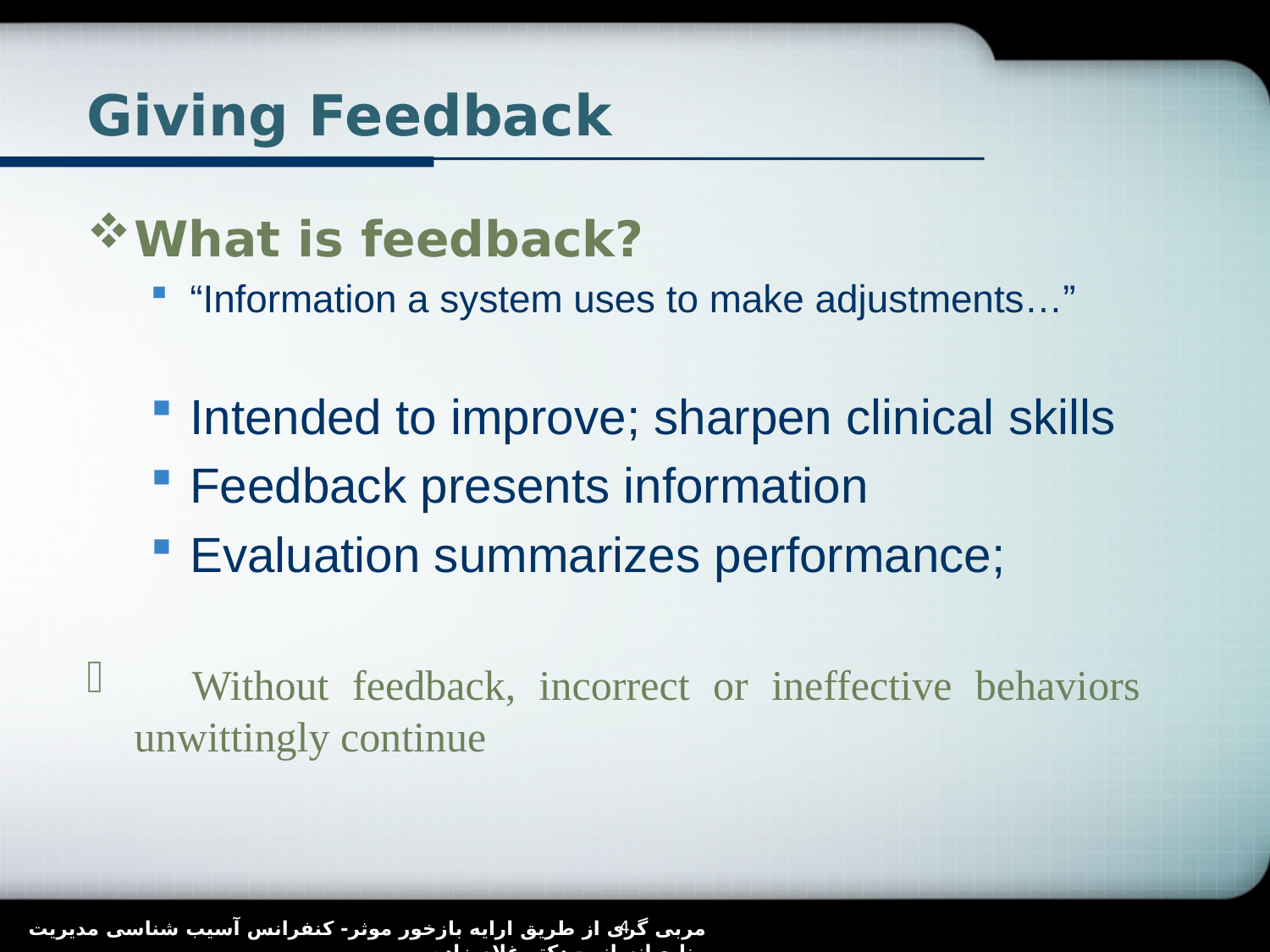

# Giving Feedback
What is feedback?
“Information a system uses to make adjustments…”

Intended to improve; sharpen clinical skills
Feedback presents information
Evaluation summarizes performance;

  Without feedback, incorrect or ineffective behaviors unwittingly continue
مربی گری از طریق ارایه بازخور موثر- کنفرانس آسیب شناسی مدیریت منابع انسانی- دکتر غلام زاده
4